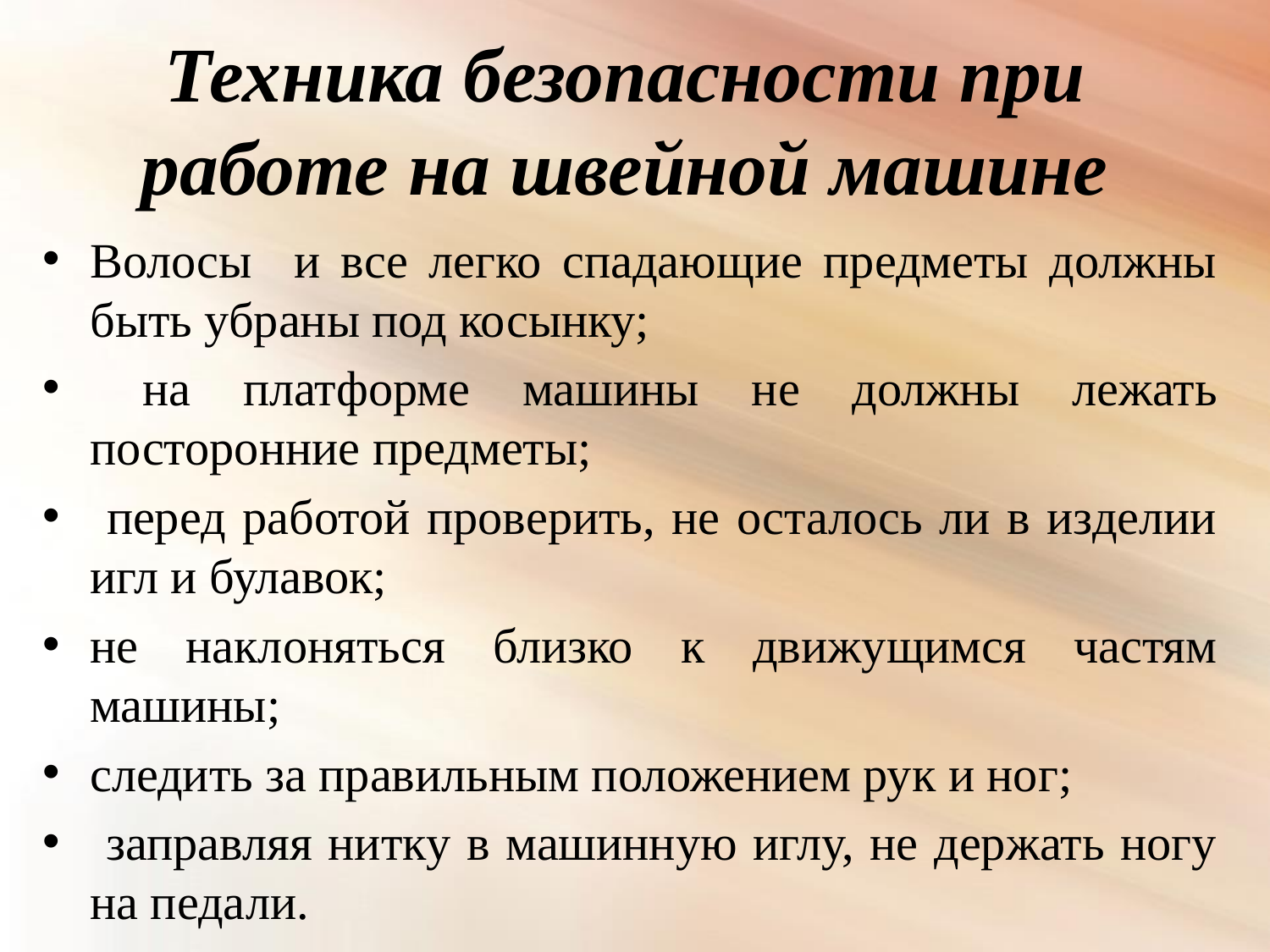

# Техника безопасности при работе на швейной машине
Волосы  и все легко спадающие предметы должны быть убраны под косынку;
 на платформе машины не должны лежать посторонние предметы;
 перед работой проверить, не осталось ли в изделии игл и булавок;
не наклоняться близко к движущимся частям машины;
следить за правильным положением рук и ног;
 заправляя нитку в машинную иглу, не держать ногу на педали.